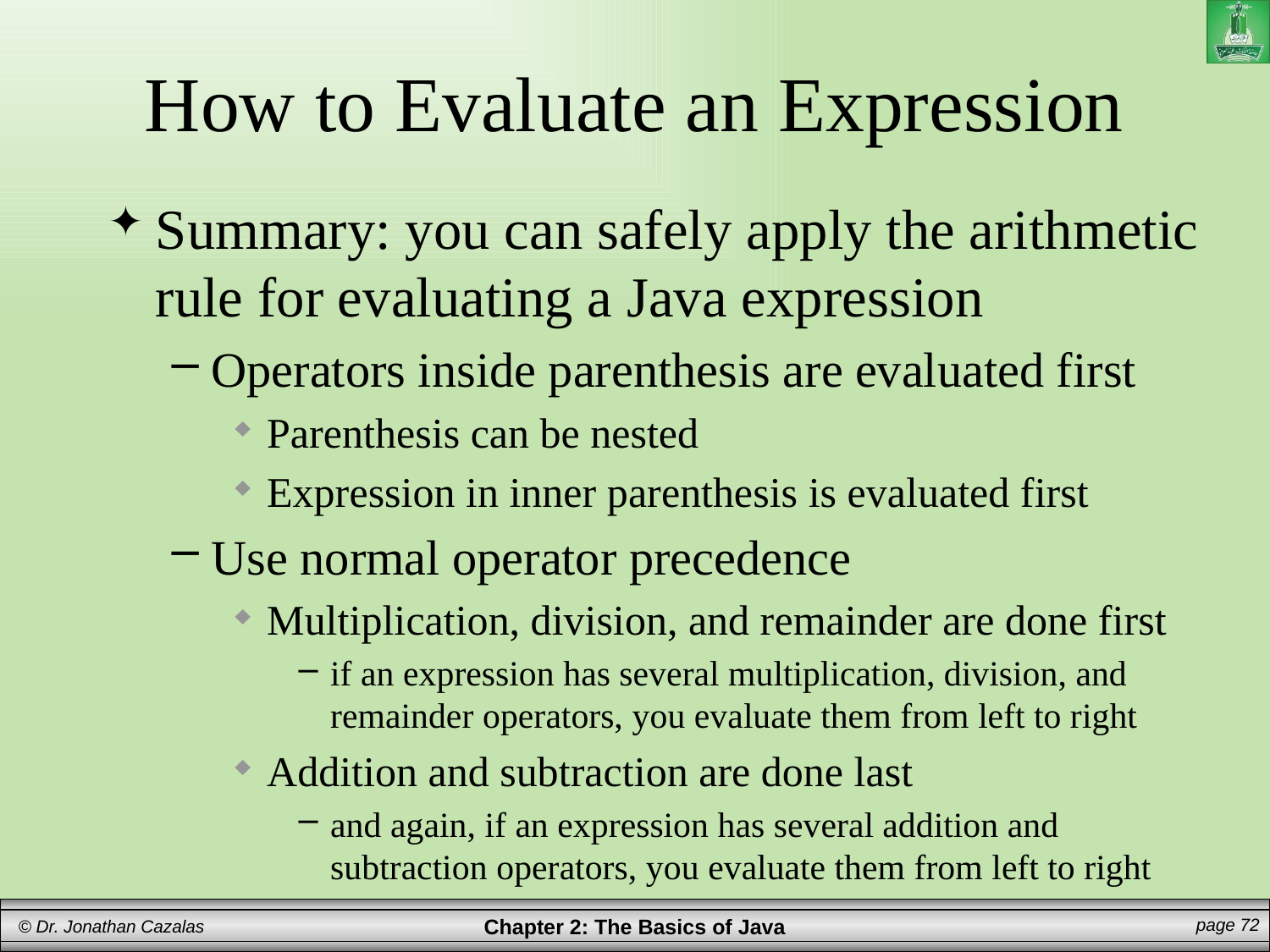

# How to Evaluate an Expression
Summary: you can safely apply the arithmetic rule for evaluating a Java expression
Operators inside parenthesis are evaluated first
Parenthesis can be nested
Expression in inner parenthesis is evaluated first
Use normal operator precedence
Multiplication, division, and remainder are done first
if an expression has several multiplication, division, and remainder operators, you evaluate them from left to right
Addition and subtraction are done last
and again, if an expression has several addition and subtraction operators, you evaluate them from left to right